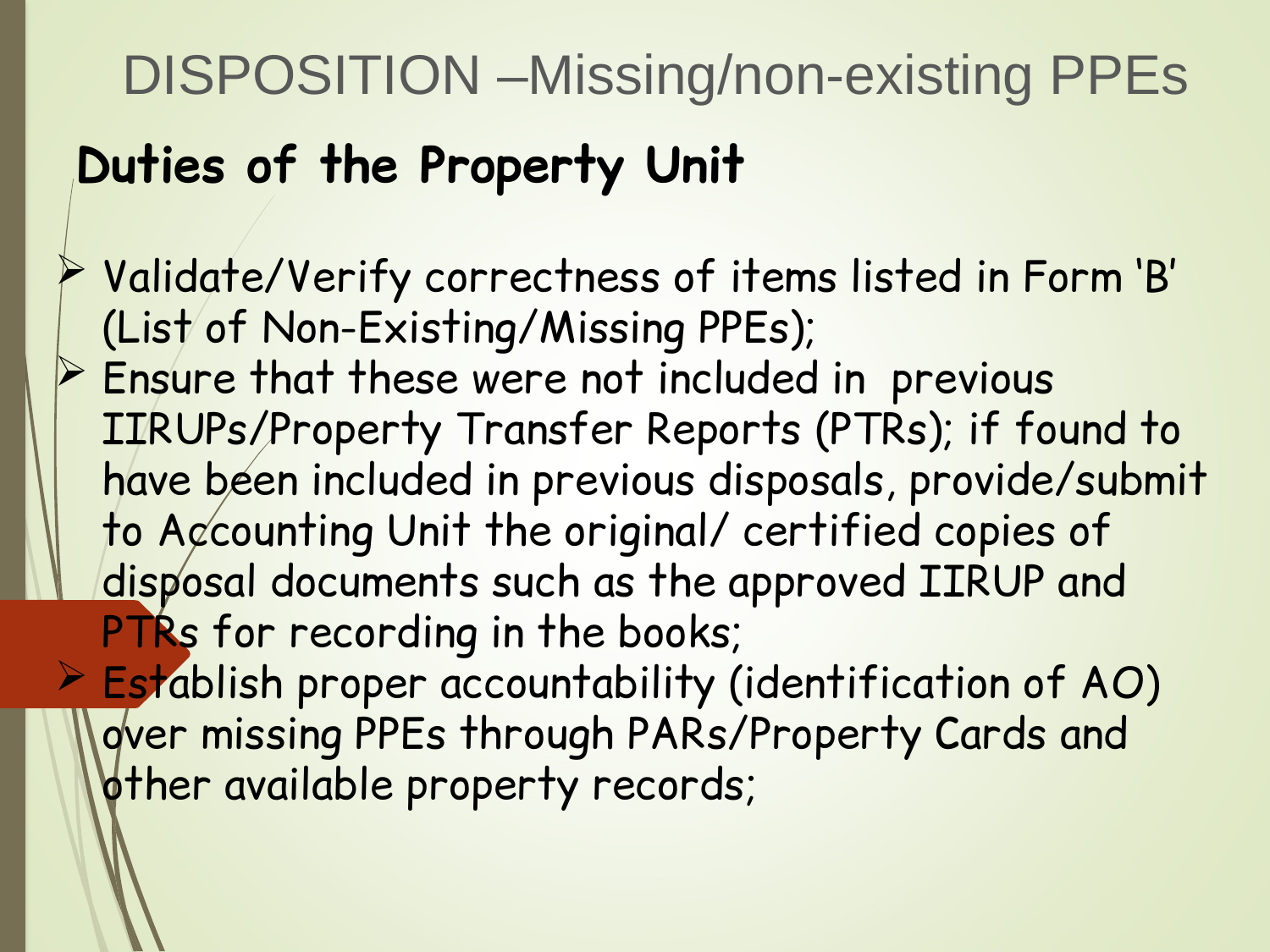

DISPOSITION –Missing/non-existing PPEs
Duties of the Property Unit
Validate/Verify correctness of items listed in Form ‘B’ (List of Non-Existing/Missing PPEs);
Ensure that these were not included in  previous IIRUPs/Property Transfer Reports (PTRs); if found to have been included in previous disposals, provide/submit to Accounting Unit the original/ certified copies of disposal documents such as the approved IIRUP and PTRs for recording in the books;
Establish proper accountability (identification of AO) over missing PPEs through PARs/Property Cards and other available property records;